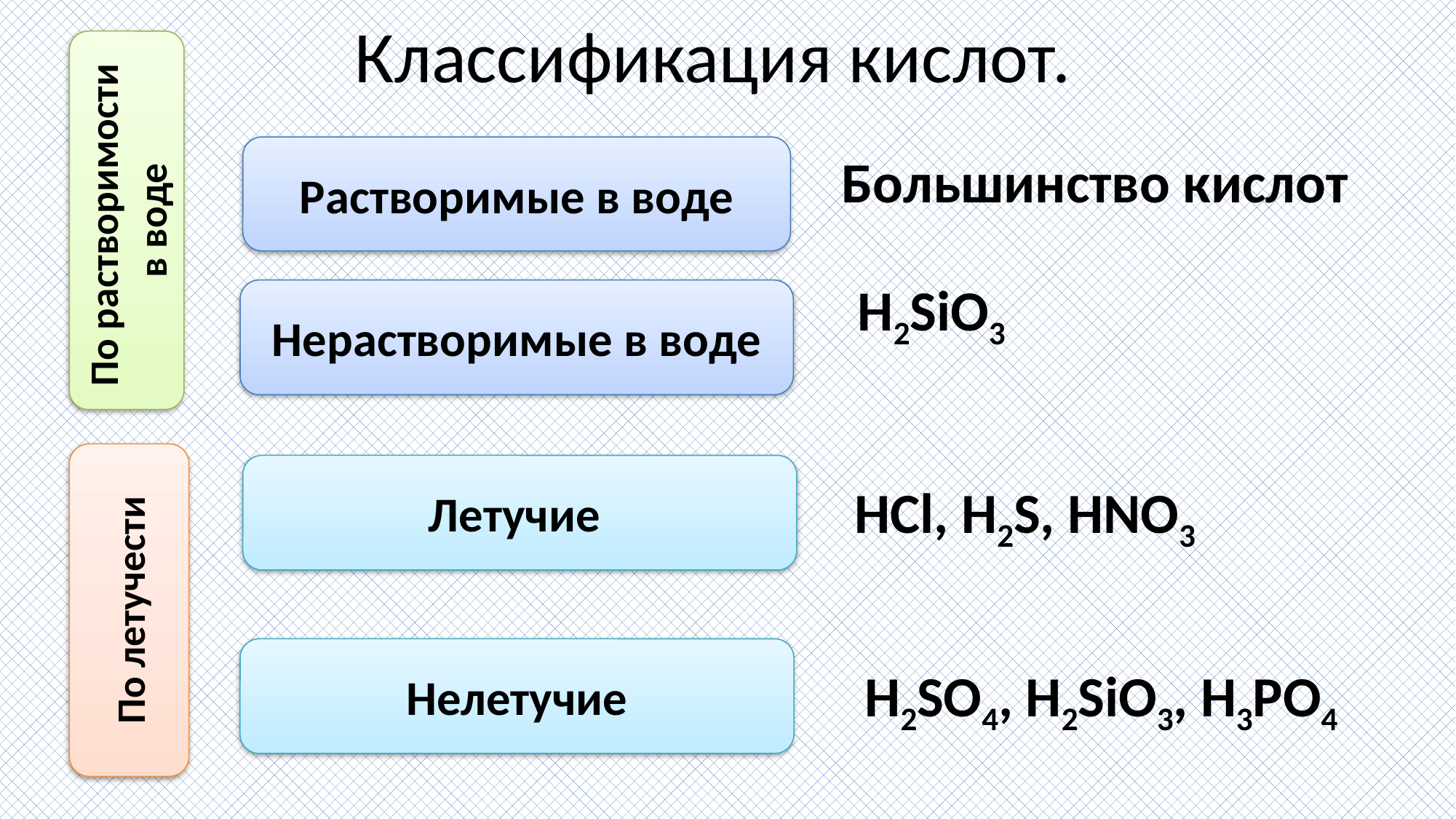

Классификация кислот.
По растворимости
в воде
Растворимые в воде
Большинство кислот
H2SiO3
Нерастворимые в воде
По летучести
Летучие
HCl, H2S, HNO3
Нелетучие
H2SO4, H2SiO3, H3PO4